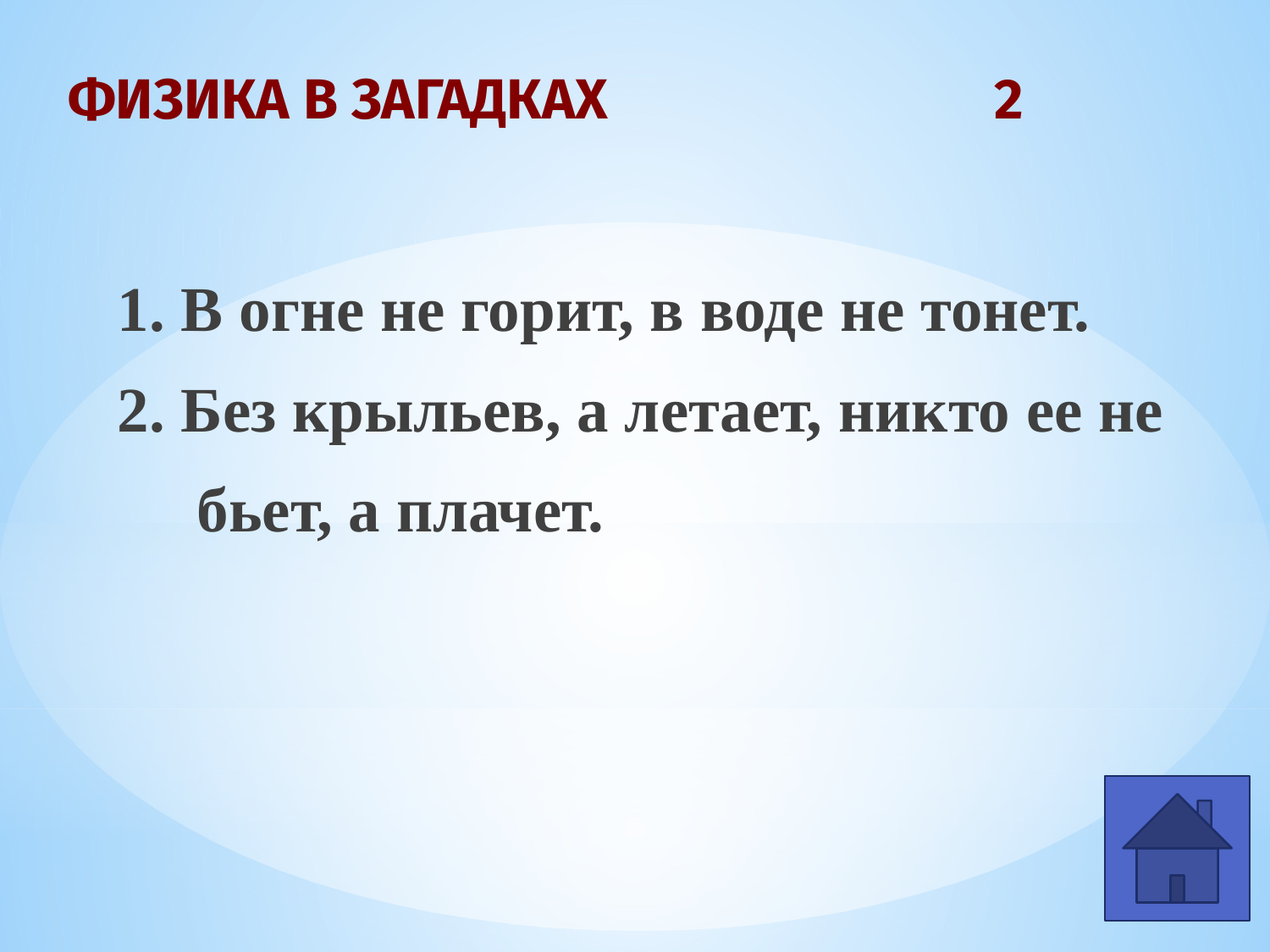

# ФИЗИКА В ЗАГАДКАХ                             2
1. В огне не горит, в воде не тонет.
2. Без крыльев, а летает, никто ее не
     бьет, а плачет.